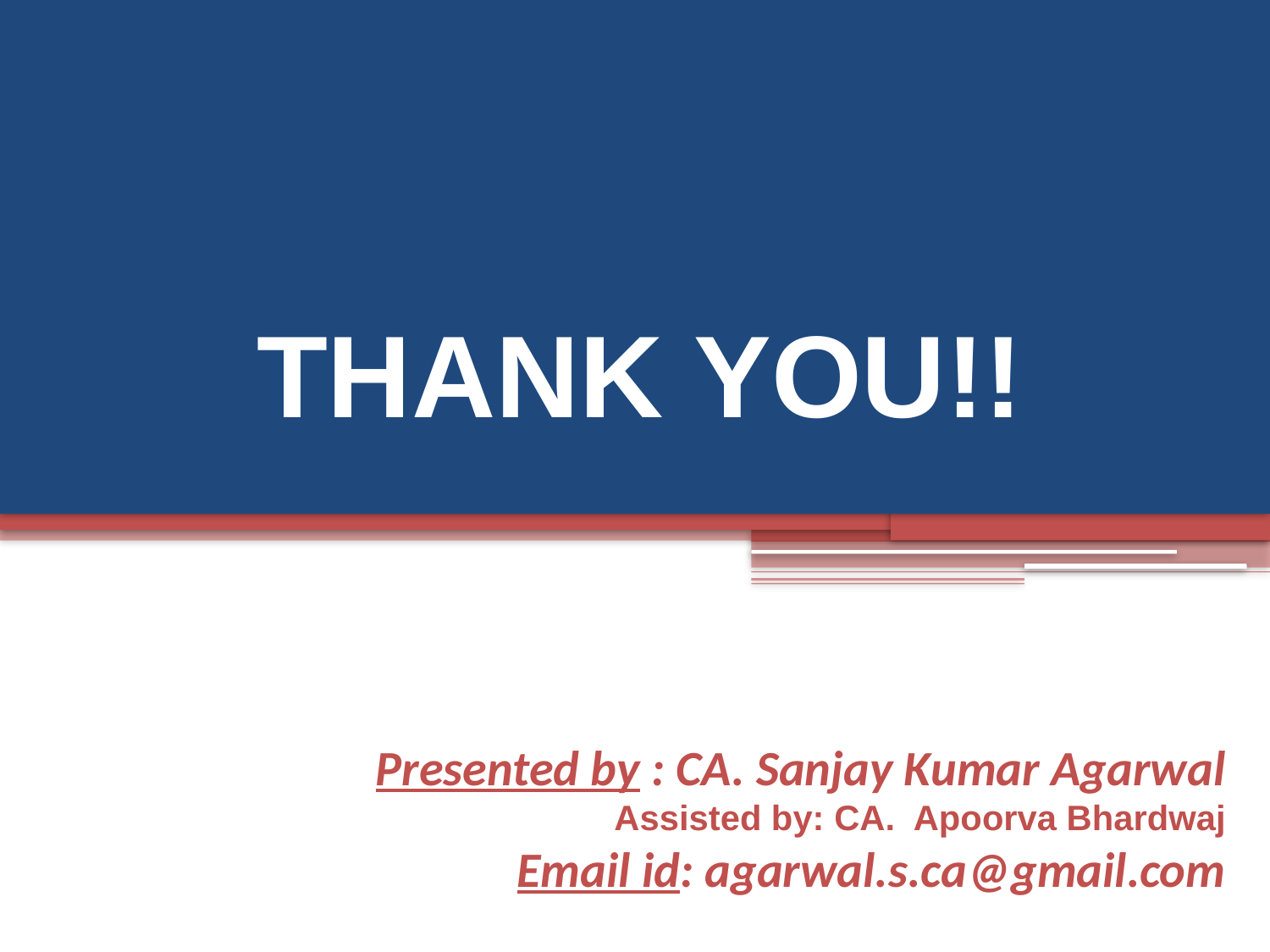

# THANK YOU!!
Presented by : CA. Sanjay Kumar Agarwal
Assisted by: CA.  Apoorva Bhardwaj
Email id: agarwal.s.ca@gmail.com